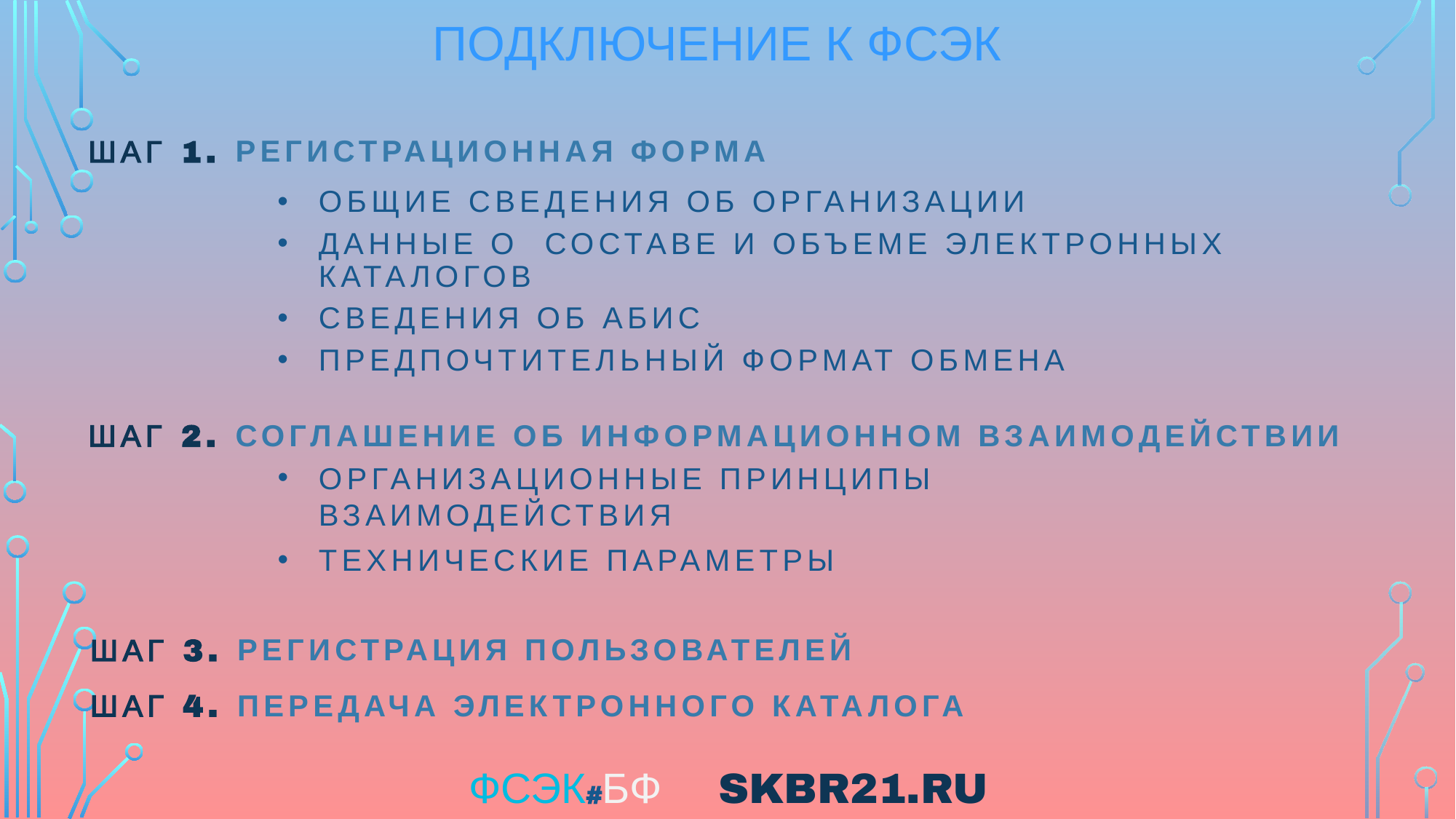

ПОДКЛЮЧЕНИЕ К ФСЭК
ШАГ 1. регистрационная форма

Общие сведения об организации
Данные о  составе и объеме электронных каталогов
Сведения об АБИС
Предпочтительный формат обмена

ШАГ 2. соглашение об информационном взаимодействии
Организационные принципы взаимодействия
Технические параметры
ШАГ 3. регистрация пользователей
ШАГ 4. передача электронного каталога
ФСЭК#БФ    SKBR21.ru